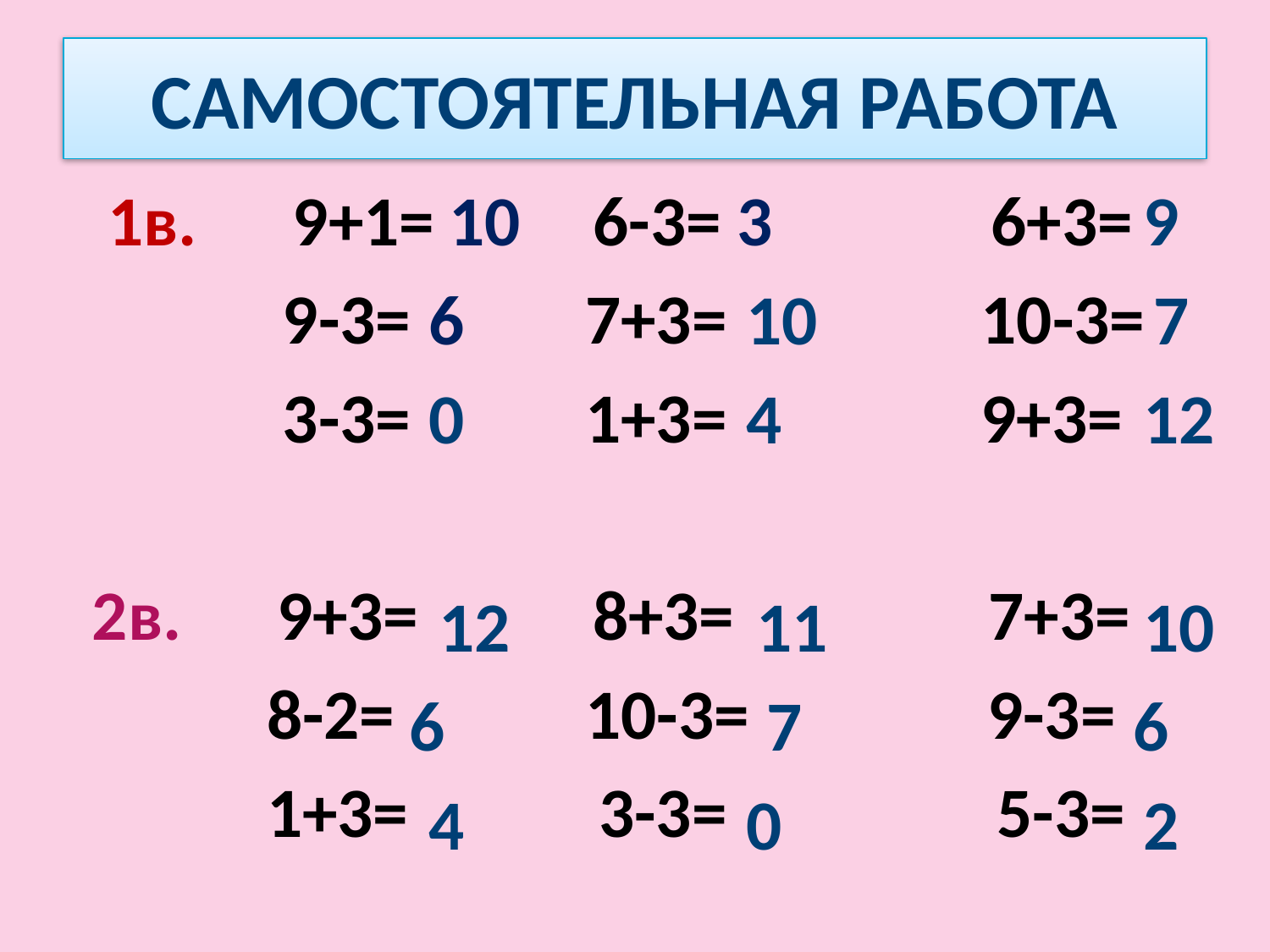

# САМОСТОЯТЕЛЬНАЯ РАБОТА
  1в.      9+1=          6-3=                 6+3=
             9-3=           7+3=                10-3=
             3-3=           1+3=                9+3=

 2в.      9+3=           8+3=                7+3=
            8-2=            10-3=               9-3=
            1+3=            3-3=                 5-3=
10
3
9

6
10
7
0
4
12
12
11
10
6
7
6
4
0
2